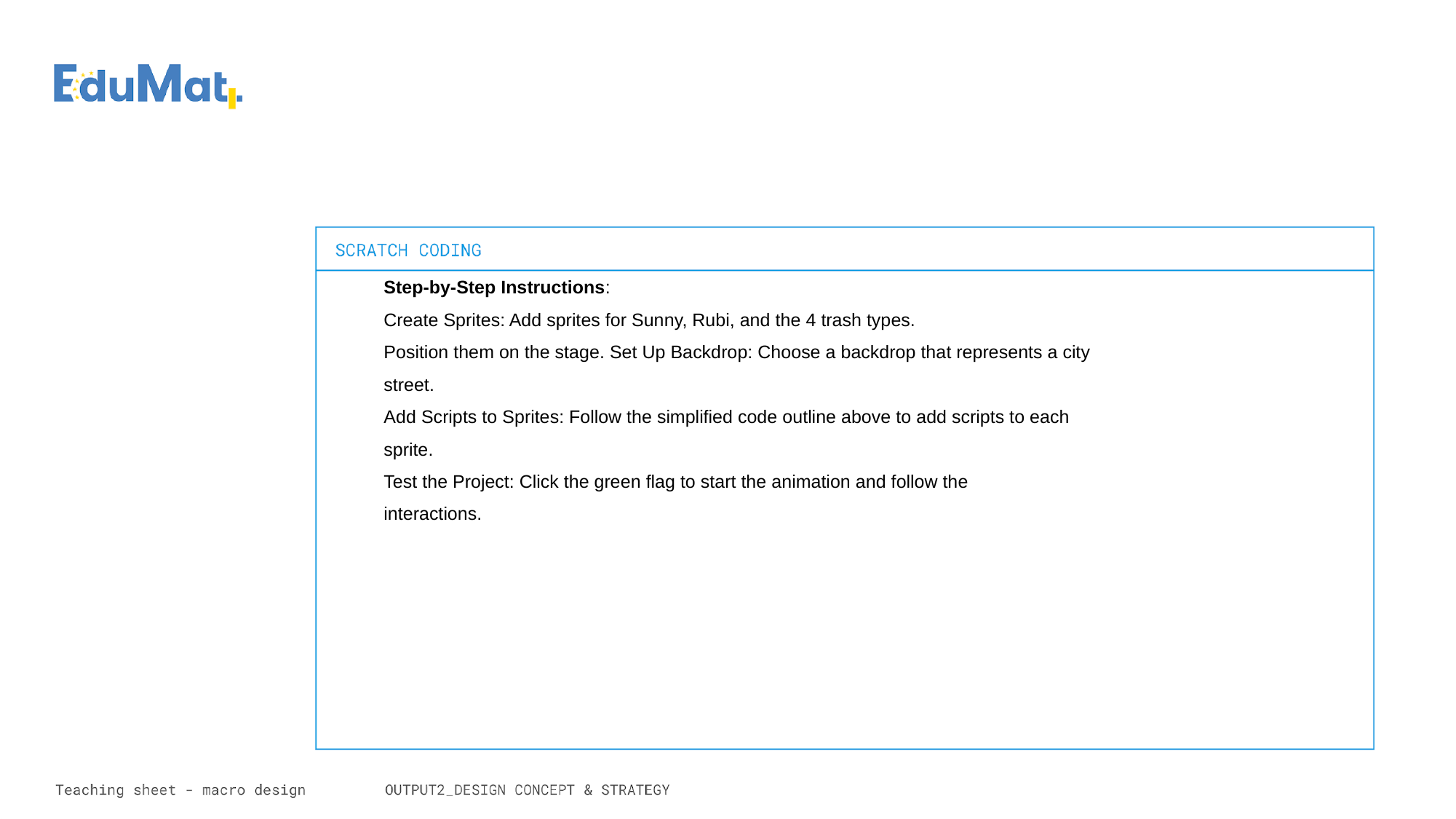

Step-by-Step Instructions:
Create Sprites: Add sprites for Sunny, Rubi, and the 4 trash types.
Position them on the stage. Set Up Backdrop: Choose a backdrop that represents a city
street.
Add Scripts to Sprites: Follow the simplified code outline above to add scripts to each
sprite.
Test the Project: Click the green flag to start the animation and follow the
interactions.